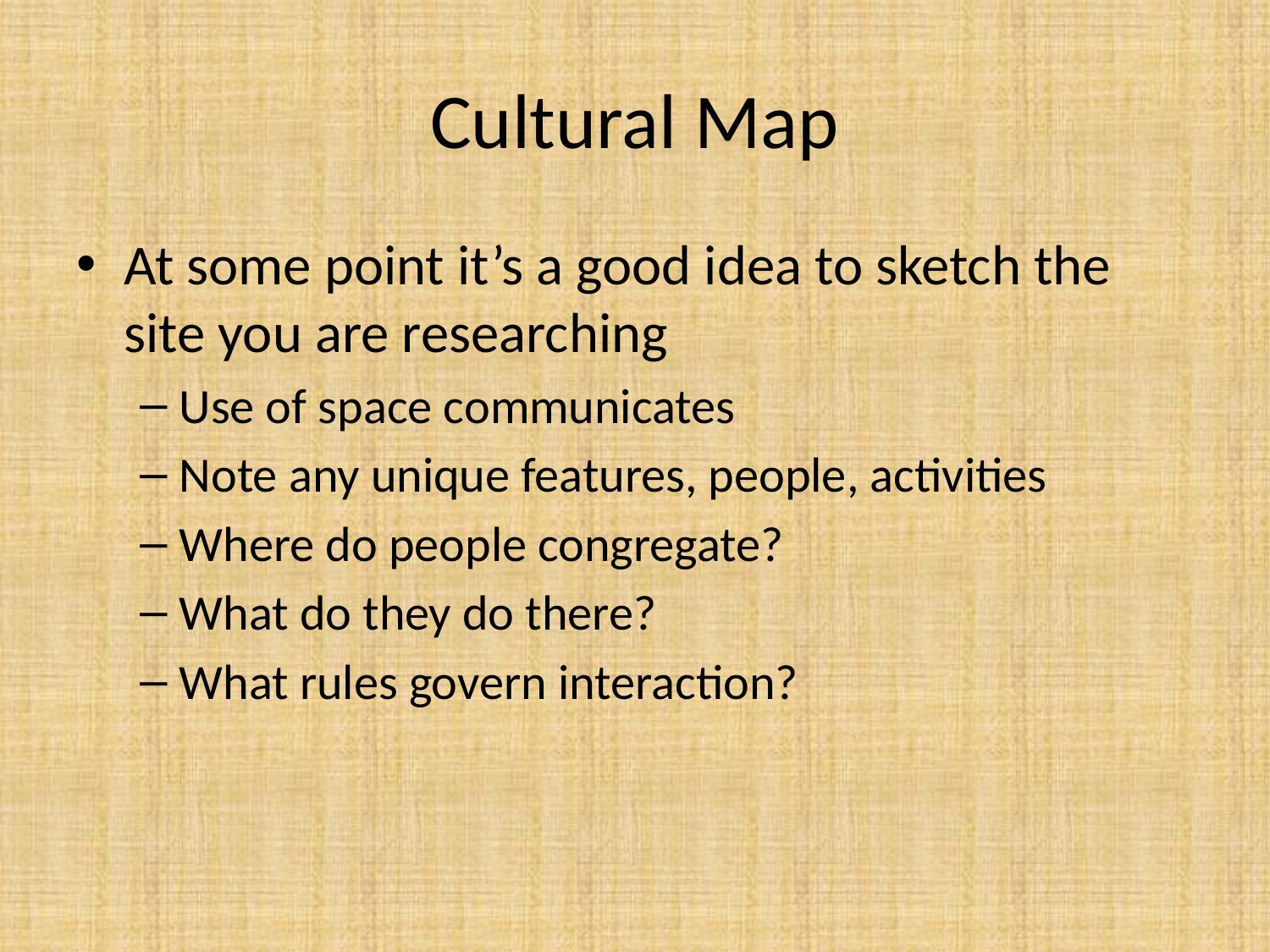

# Cultural Map
At some point it’s a good idea to sketch the site you are researching
Use of space communicates
Note any unique features, people, activities
Where do people congregate?
What do they do there?
What rules govern interaction?